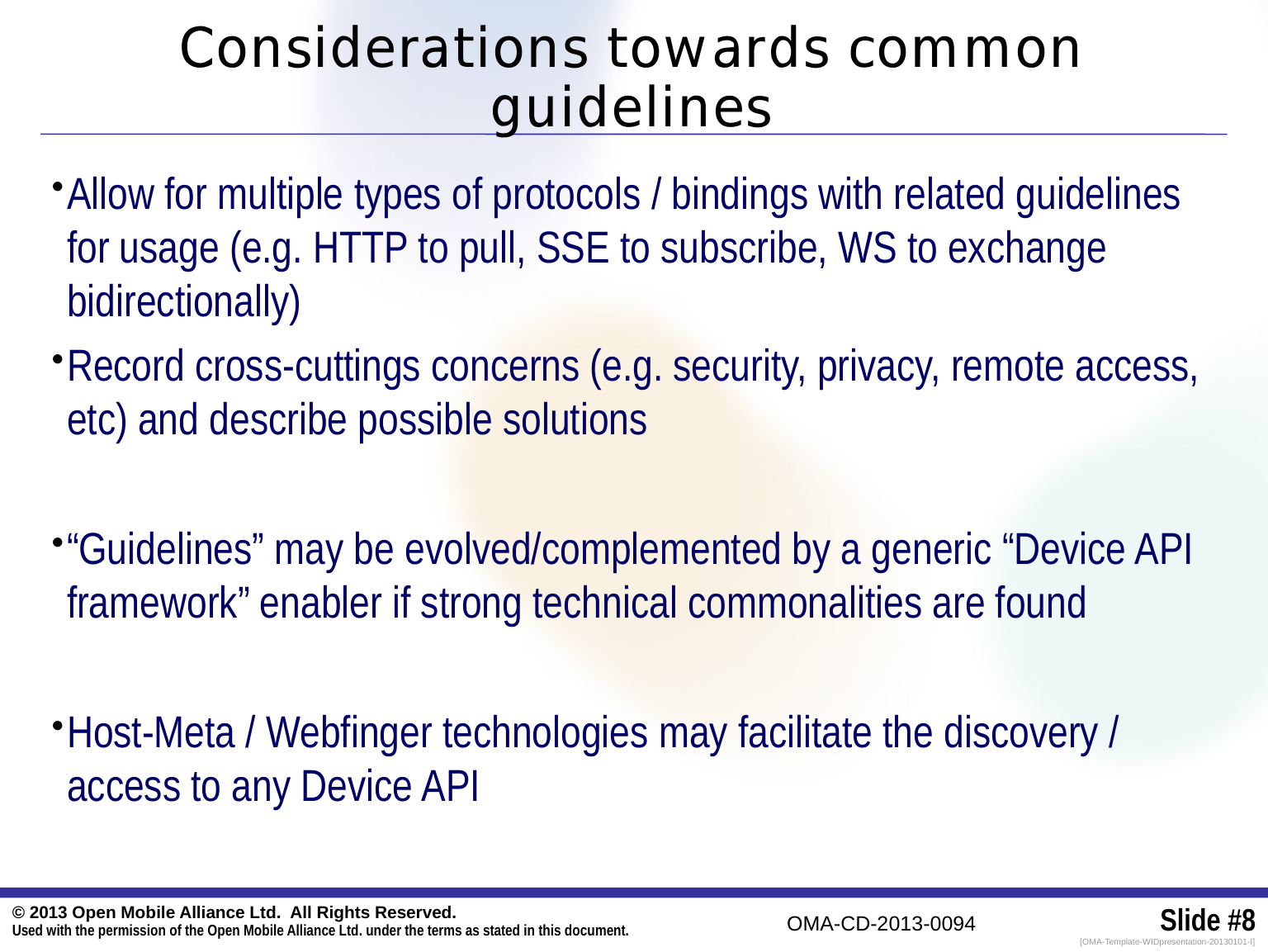

# Considerations towards common guidelines
Allow for multiple types of protocols / bindings with related guidelines for usage (e.g. HTTP to pull, SSE to subscribe, WS to exchange bidirectionally)
Record cross-cuttings concerns (e.g. security, privacy, remote access, etc) and describe possible solutions

“Guidelines” may be evolved/complemented by a generic “Device API framework” enabler if strong technical commonalities are found

Host-Meta / Webfinger technologies may facilitate the discovery / access to any Device API